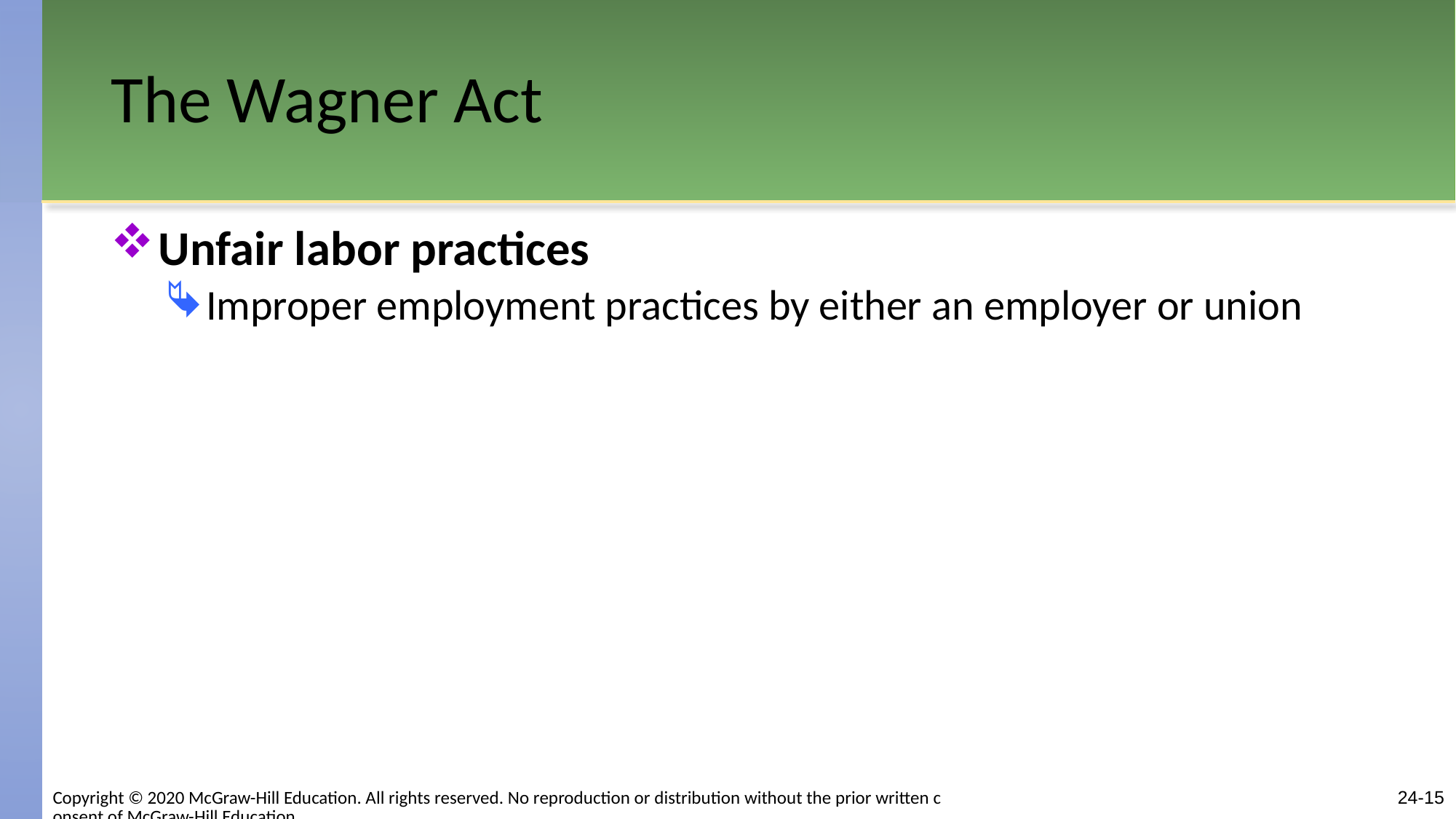

# The Wagner Act
Unfair labor practices
Improper employment practices by either an employer or union

Copyright © 2020 McGraw-Hill Education. All rights reserved. No reproduction or distribution without the prior written consent of McGraw-Hill Education.
24-15